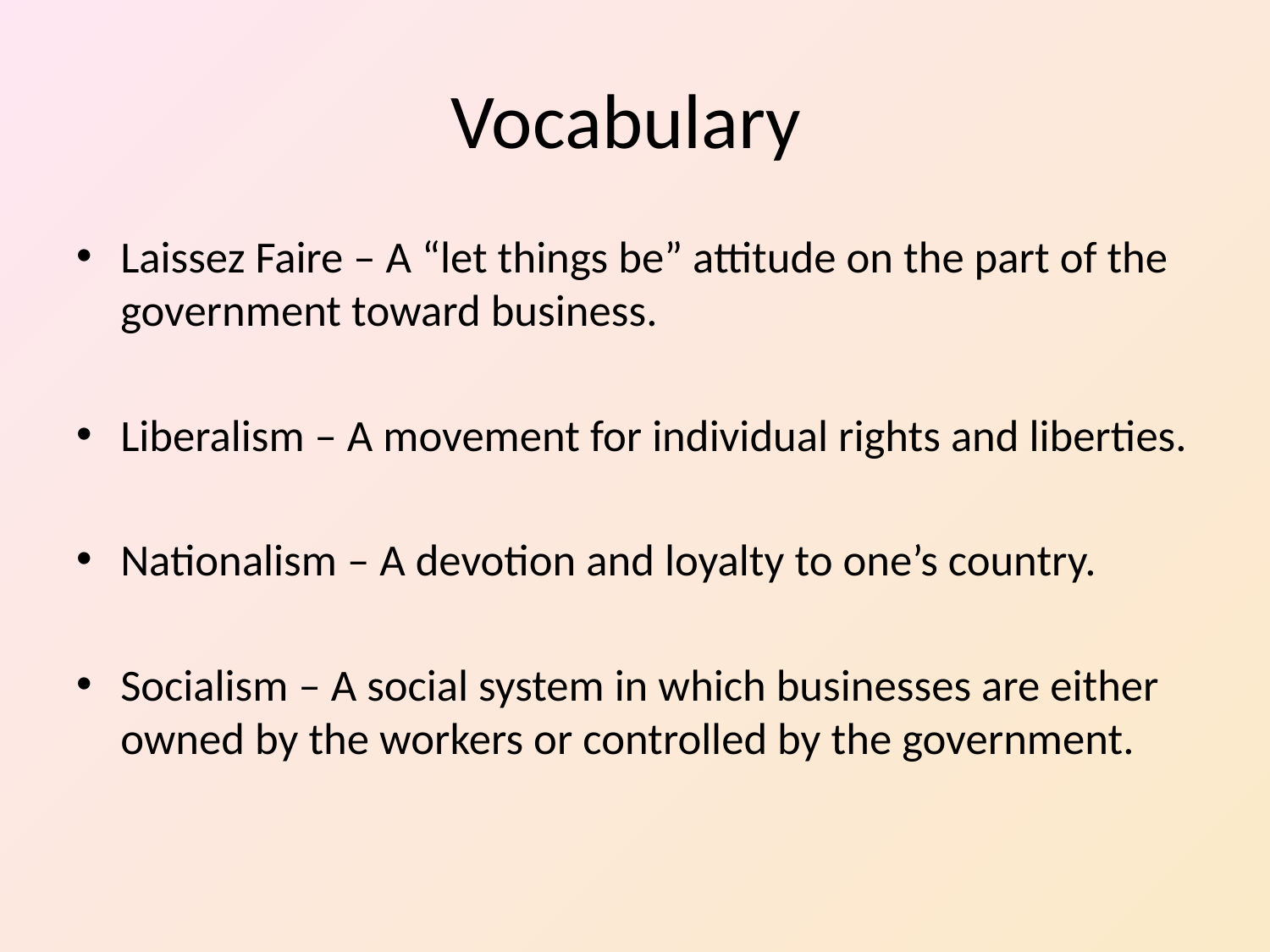

# Vocabulary
Laissez Faire – A “let things be” attitude on the part of the government toward business.

Liberalism – A movement for individual rights and liberties.

Nationalism – A devotion and loyalty to one’s country.

Socialism – A social system in which businesses are either owned by the workers or controlled by the government.